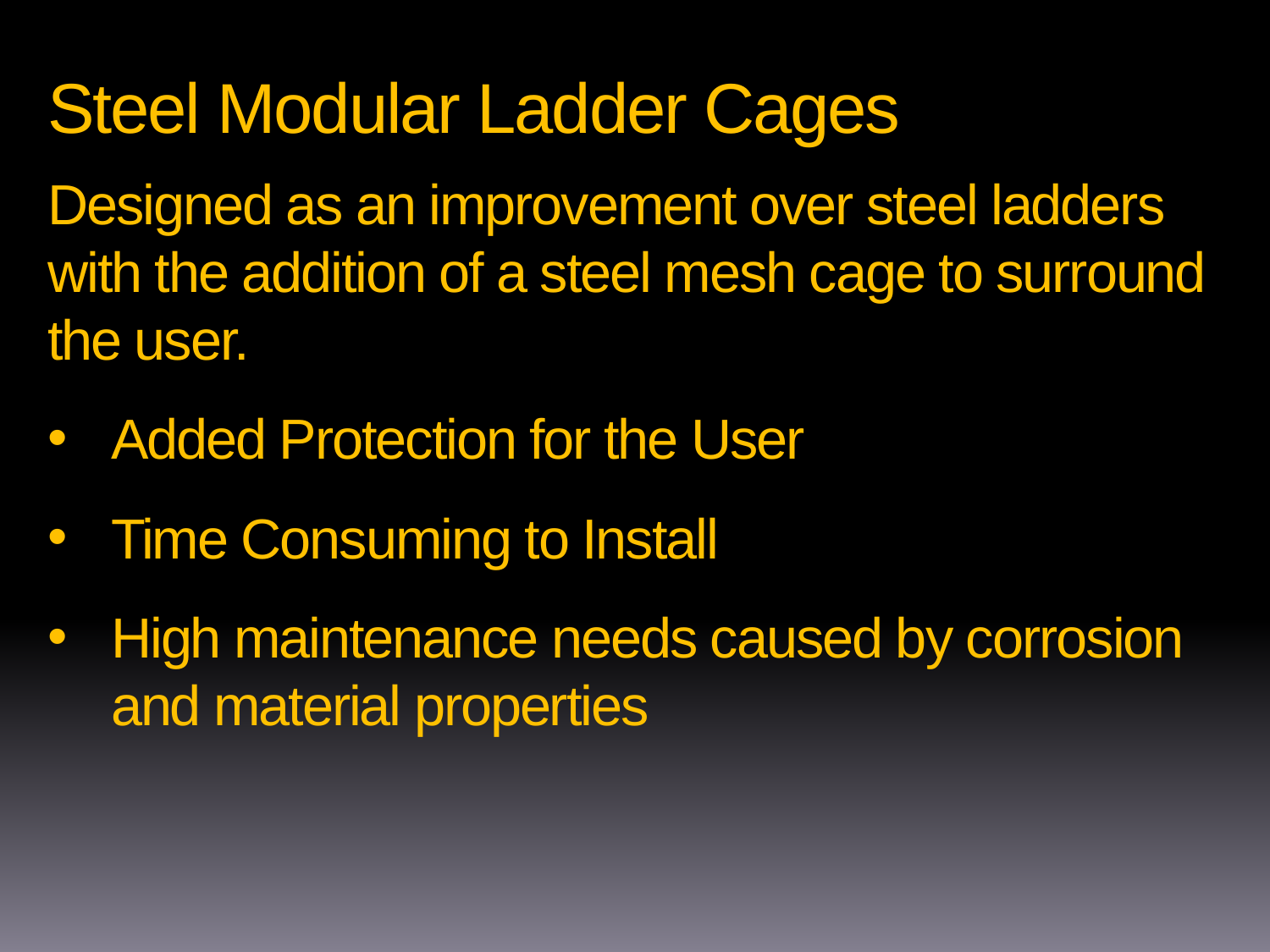

Steel Modular Ladder Cages
Designed as an improvement over steel ladders with the addition of a steel mesh cage to surround the user.
Added Protection for the User
Time Consuming to Install
High maintenance needs caused by corrosion and material properties